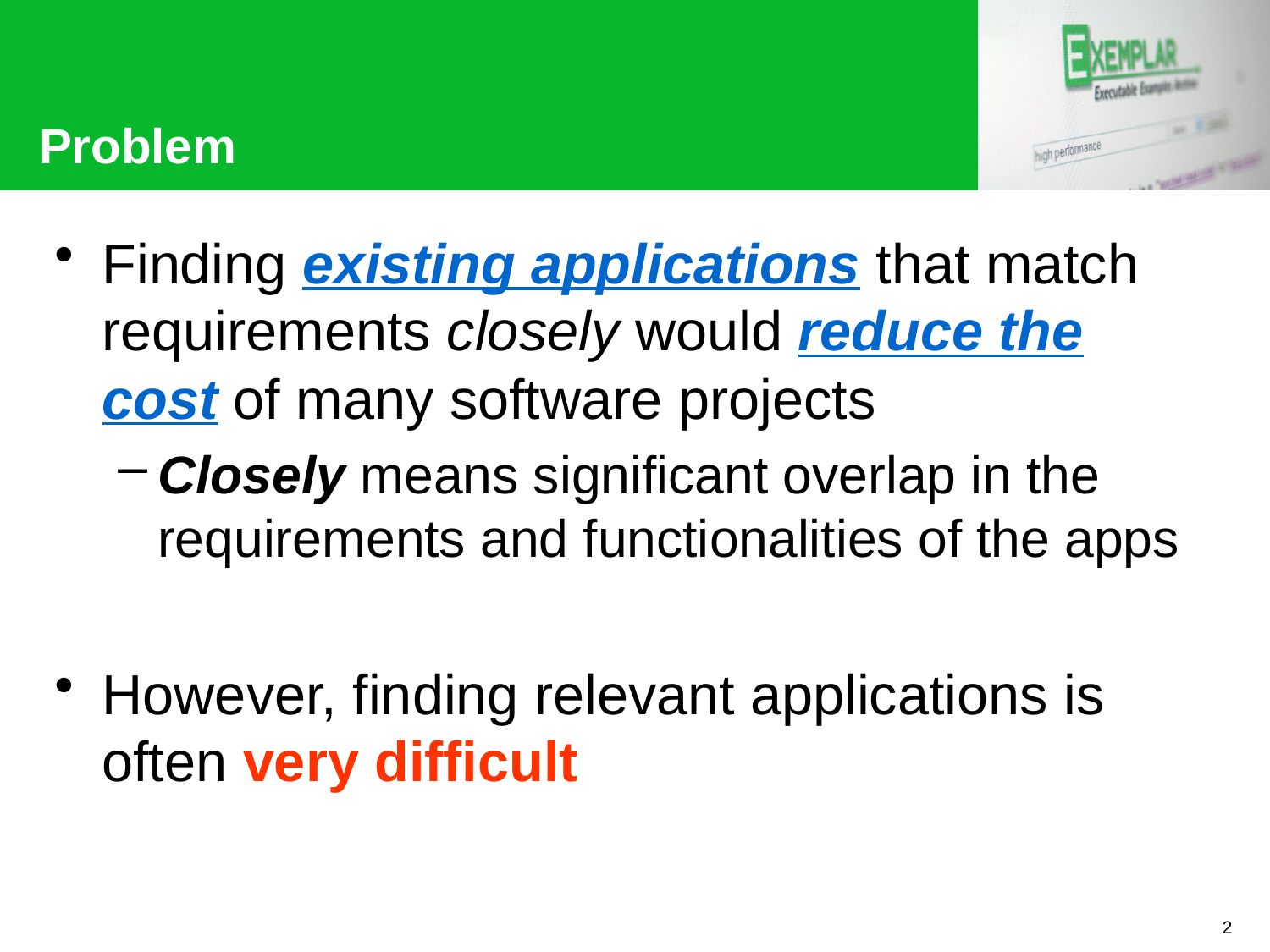

# Problem
Finding existing applications that match requirements closely would reduce the cost of many software projects
Closely means significant overlap in the requirements and functionalities of the apps

However, finding relevant applications is often very difficult
2